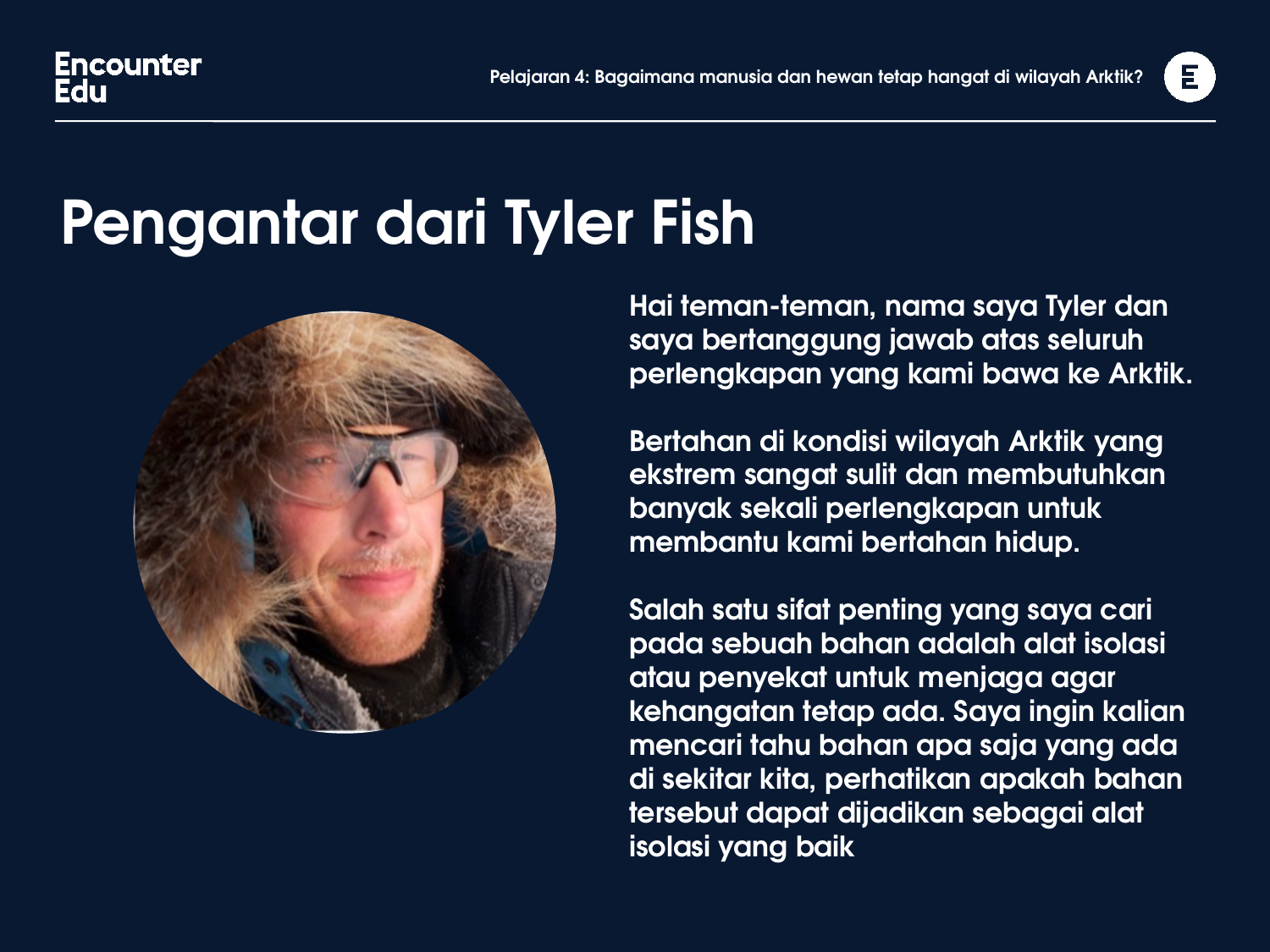

# Pelajaran 4: Bagaimana manusia dan hewan tetap hangat di wilayah Arktik?
Pengantar dari Tyler Fish
Hai teman-teman, nama saya Tyler dan saya bertanggung jawab atas seluruh perlengkapan yang kami bawa ke Arktik.

Bertahan di kondisi wilayah Arktik yang ekstrem sangat sulit dan membutuhkan banyak sekali perlengkapan untuk membantu kami bertahan hidup.
Salah satu sifat penting yang saya cari pada sebuah bahan adalah alat isolasi atau penyekat untuk menjaga agar kehangatan tetap ada. Saya ingin kalian mencari tahu bahan apa saja yang ada di sekitar kita, perhatikan apakah bahan tersebut dapat dijadikan sebagai alat isolasi yang baik